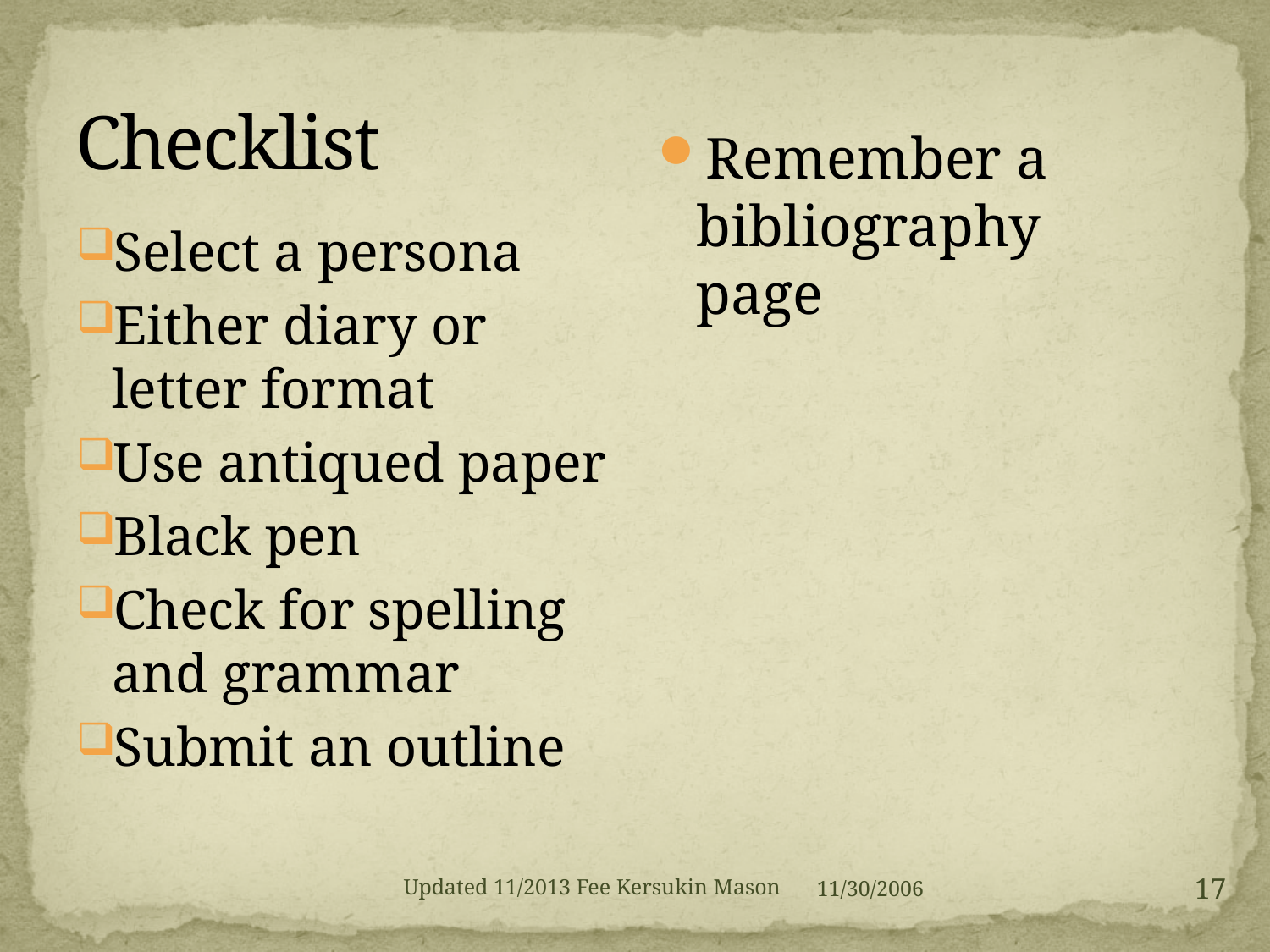

# Checklist
Remember a bibliography  page
Select a persona
Either diary or letter format
Use antiqued paper
Black pen
Check for spelling and grammar
Submit an outline
17
Updated 11/2013 Fee Kersukin Mason
11/30/2006